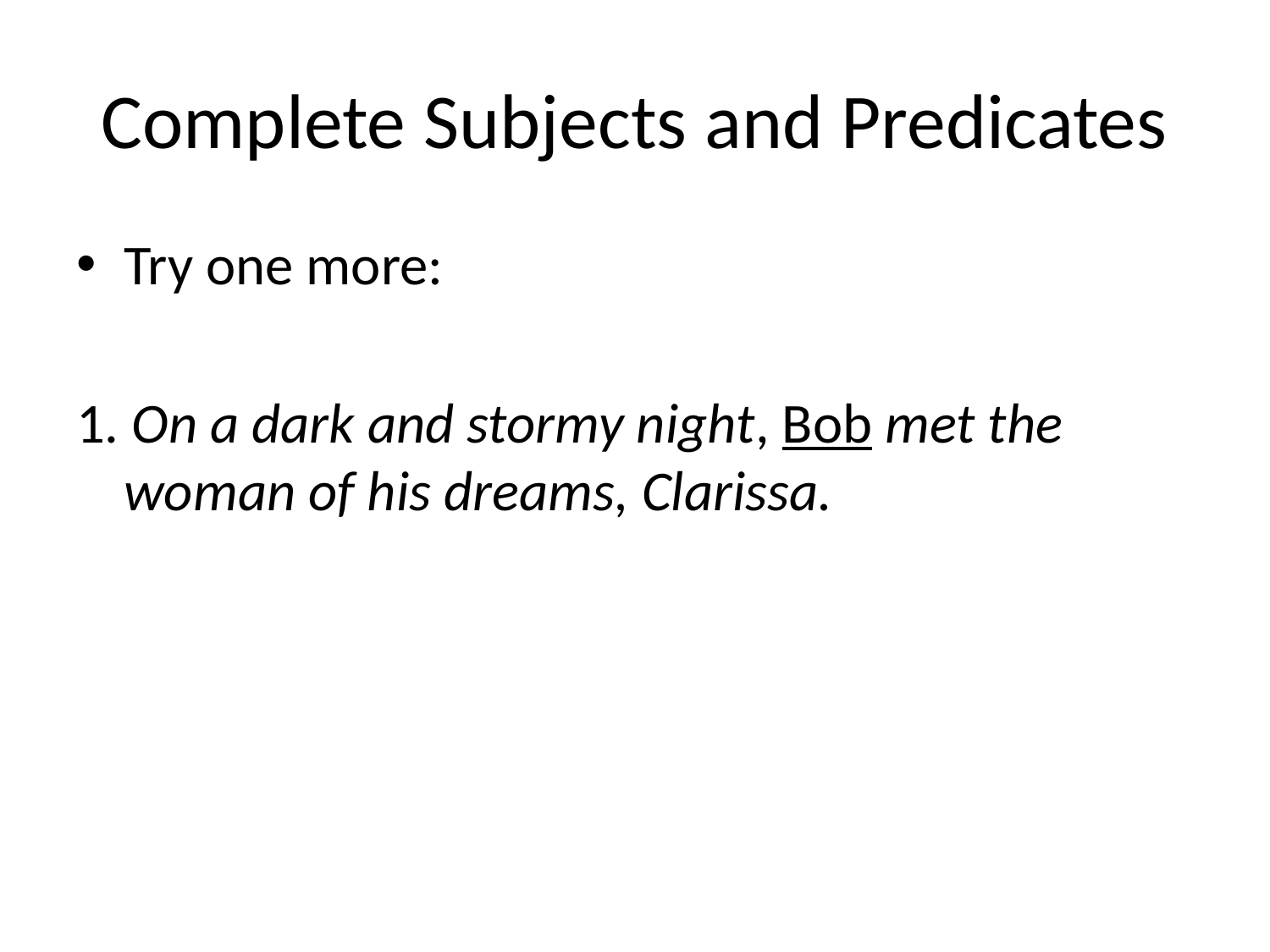

# Complete Subjects and Predicates
Try one more:

1. On a dark and stormy night, Bob met the woman of his dreams, Clarissa.